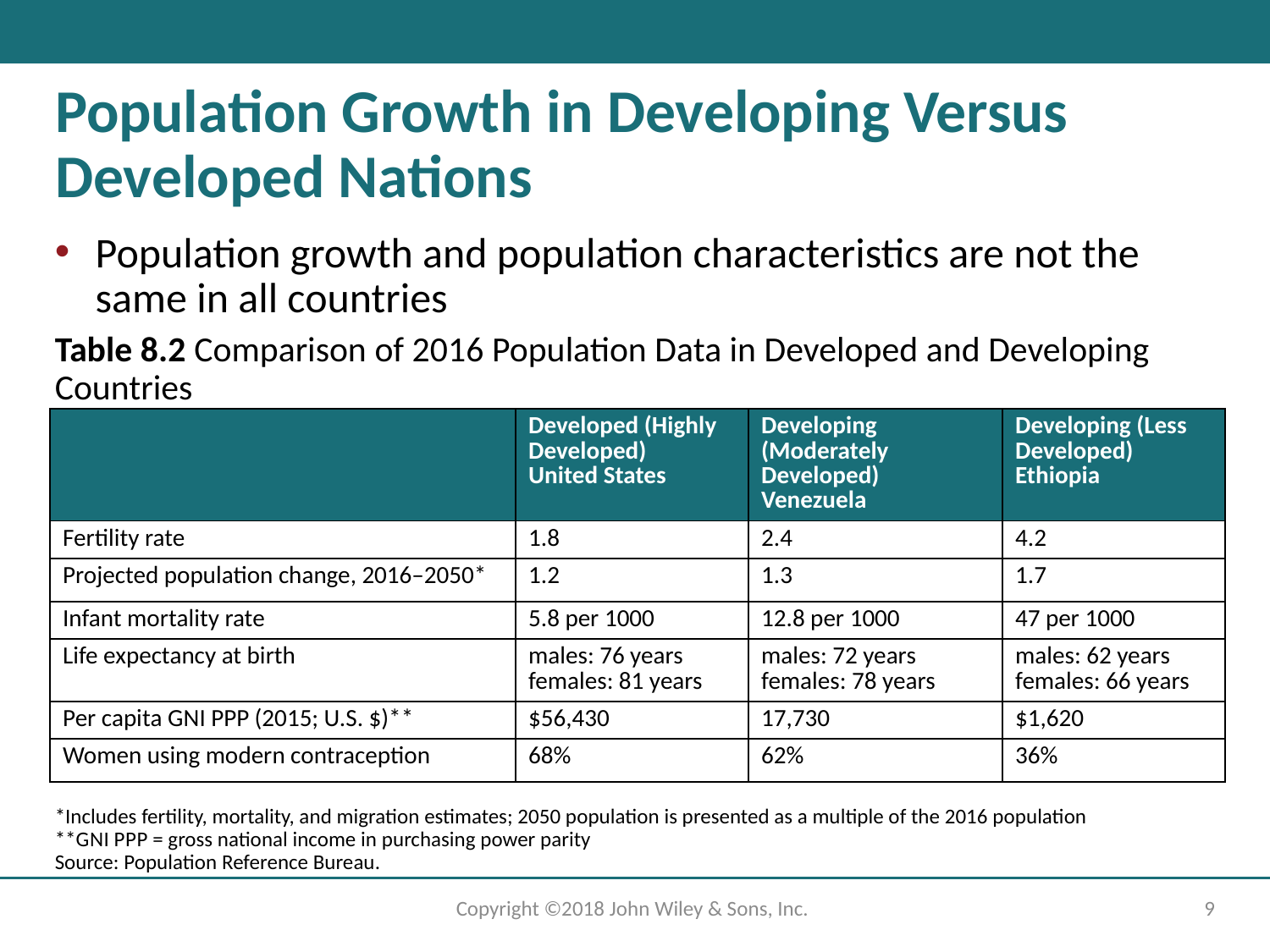

# Population Growth in Developing Versus Developed Nations
Population growth and population characteristics are not the same in all countries
Table 8.2 Comparison of 2016 Population Data in Developed and Developing Countries
| Blank | Developed (Highly Developed) United States | Developing (Moderately Developed) Venezuela | Developing (Less Developed) Ethiopia |
| --- | --- | --- | --- |
| Fertility rate | 1.8 | 2.4 | 4.2 |
| Projected population change, 2016–2050\* | 1.2 | 1.3 | 1.7 |
| Infant mortality rate | 5.8 per 1000 | 12.8 per 1000 | 47 per 1000 |
| Life expectancy at birth | males: 76 years females: 81 years | males: 72 years females: 78 years | males: 62 years females: 66 years |
| Per capita GNI PPP (2015; U.S. $)\*\* | $56,430 | 17,730 | $1,620 |
| Women using modern contraception | 68% | 62% | 36% |
*Includes fertility, mortality, and migration estimates; 2050 population is presented as a multiple of the 2016 population
**G N I P P P = gross national income in purchasing power parity
Source: Population Reference Bureau.
Copyright ©2018 John Wiley & Sons, Inc.
9